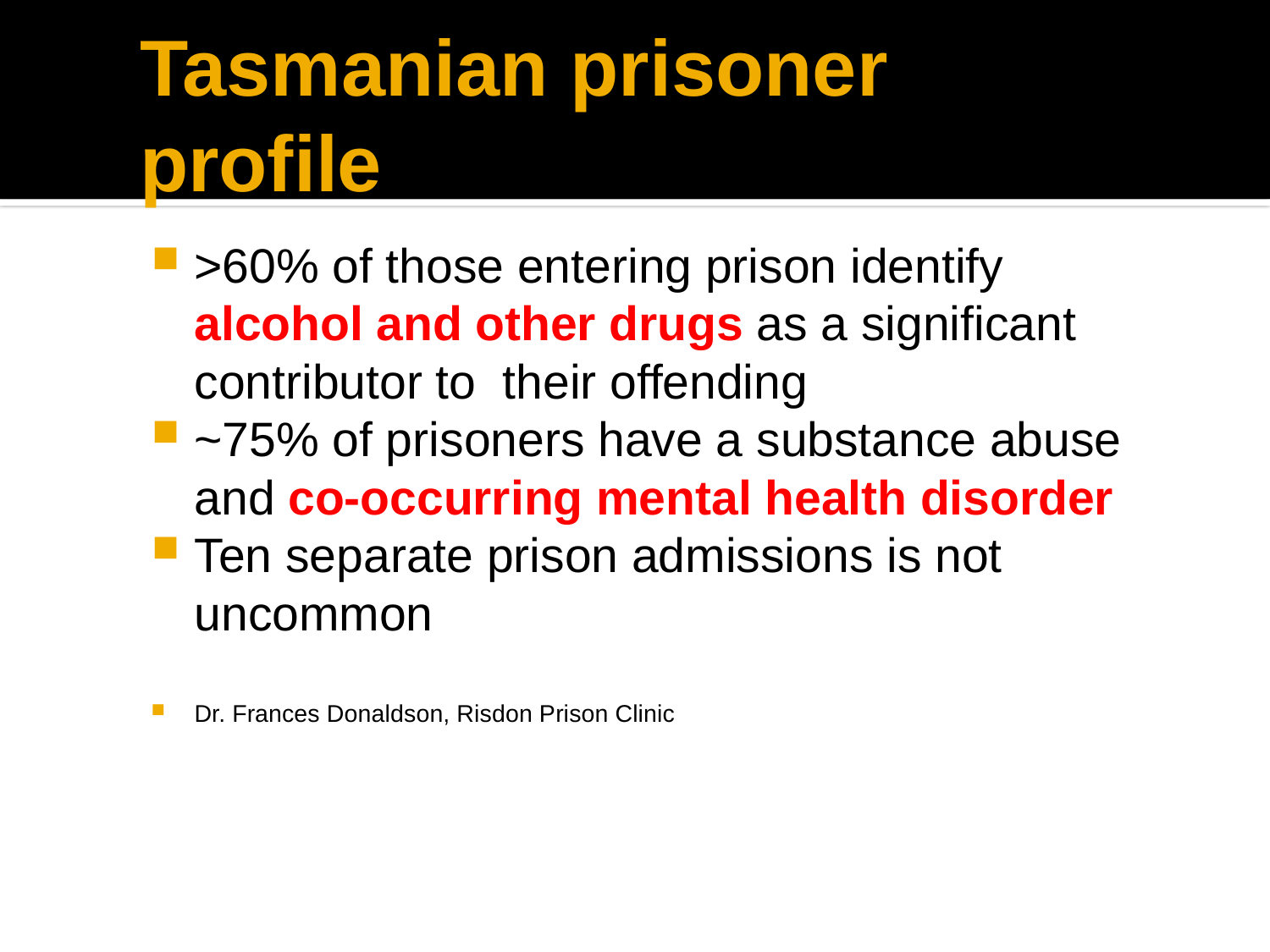

# Tasmanian prisoner profile
>60% of those entering prison identify alcohol and other drugs as a significant contributor to  their offending
~75% of prisoners have a substance abuse and co-occurring mental health disorder
Ten separate prison admissions is not uncommon

Dr. Frances Donaldson, Risdon Prison Clinic